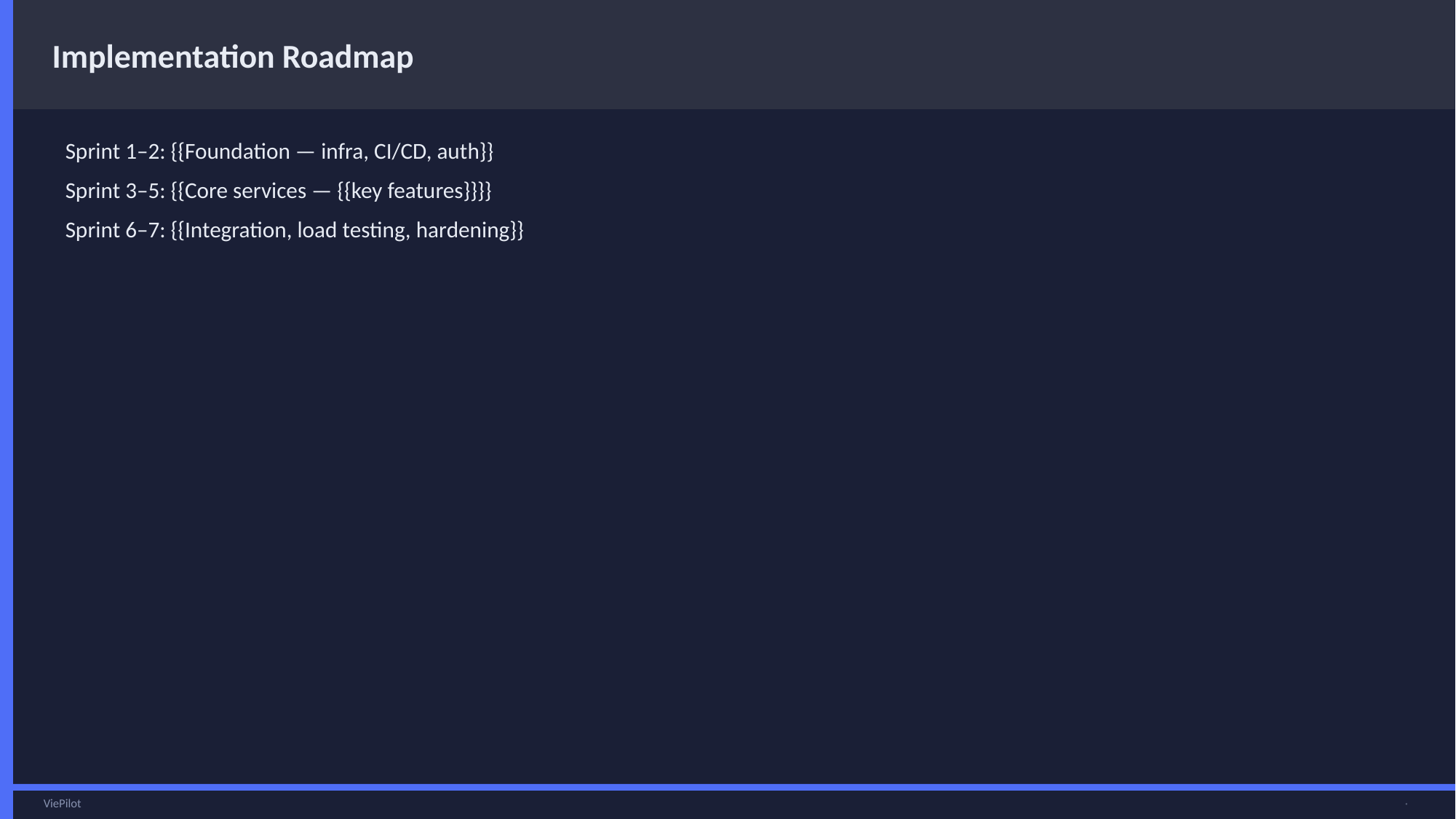

Implementation Roadmap
Sprint 1–2: {{Foundation — infra, CI/CD, auth}}
Sprint 3–5: {{Core services — {{key features}}}}
Sprint 6–7: {{Integration, load testing, hardening}}